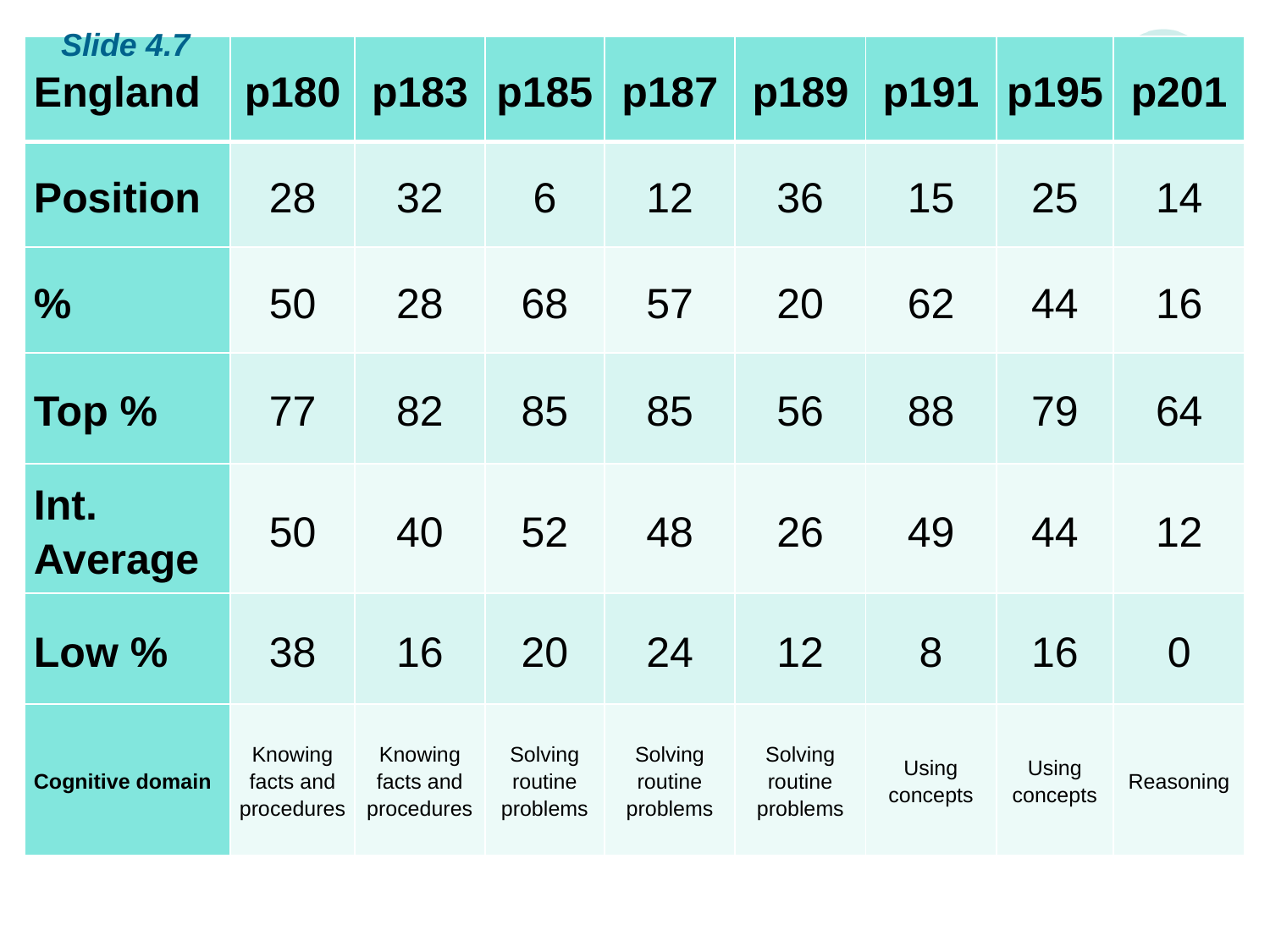

Slide 4.7
| England | p180 | p183 | p185 | p187 | p189 | p191 | p195 | p201 |
| --- | --- | --- | --- | --- | --- | --- | --- | --- |
| Position | 28 | 32 | 6 | 12 | 36 | 15 | 25 | 14 |
| % | 50 | 28 | 68 | 57 | 20 | 62 | 44 | 16 |
| Top % | 77 | 82 | 85 | 85 | 56 | 88 | 79 | 64 |
| Int. Average | 50 | 40 | 52 | 48 | 26 | 49 | 44 | 12 |
| Low % | 38 | 16 | 20 | 24 | 12 | 8 | 16 | 0 |
| Cognitive domain | Knowing facts and procedures | Knowing facts and procedures | Solving routine problems | Solving routine problems | Solving routine problems | Using concepts | Using concepts | Reasoning |